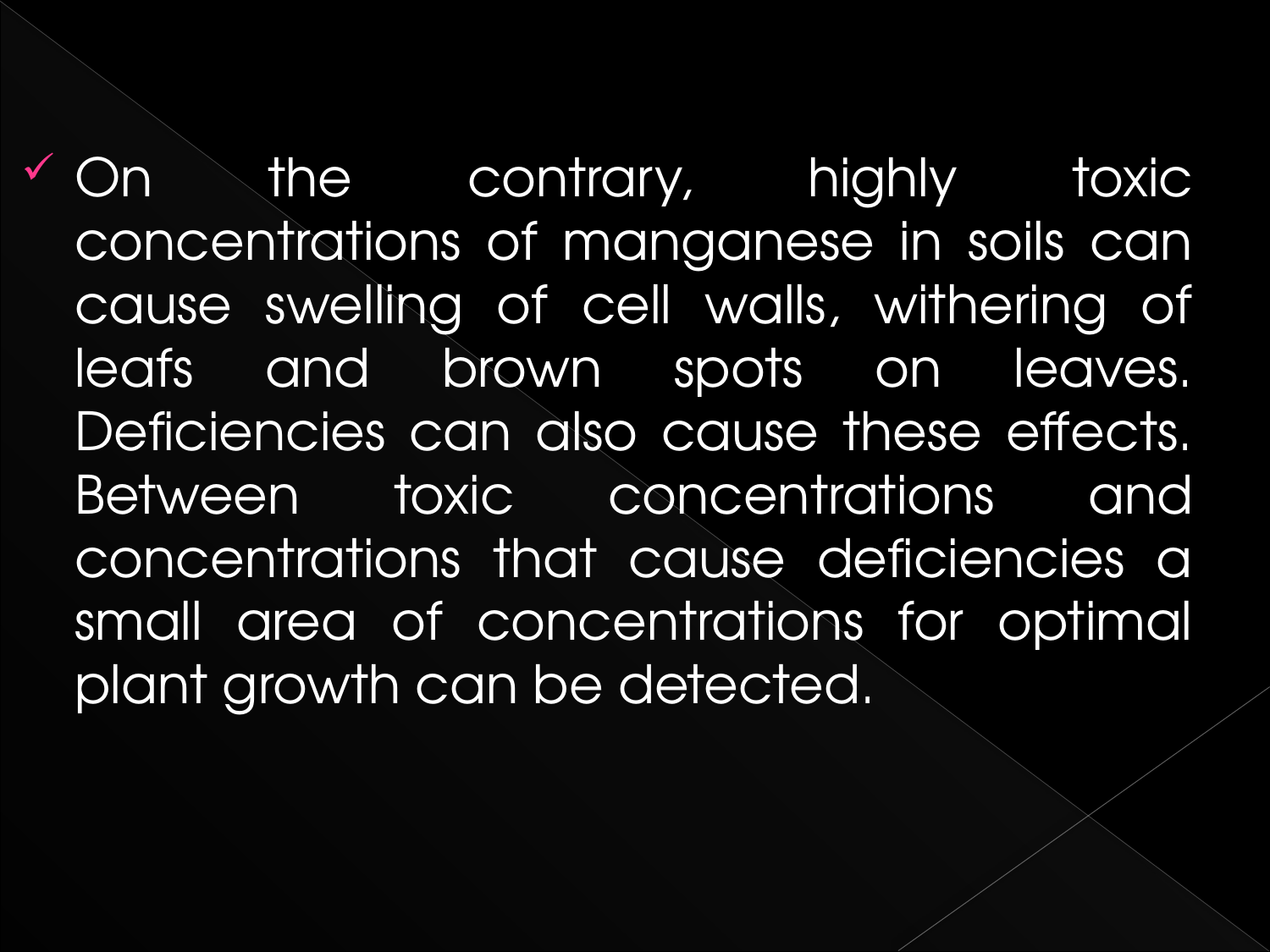

On the contrary, highly toxic concentrations of manganese in soils can cause swelling of cell walls, withering of leafs and brown spots on leaves. Deficiencies can also cause these effects. Between toxic concentrations and concentrations that cause deficiencies a small area of concentrations for optimal plant growth can be detected.